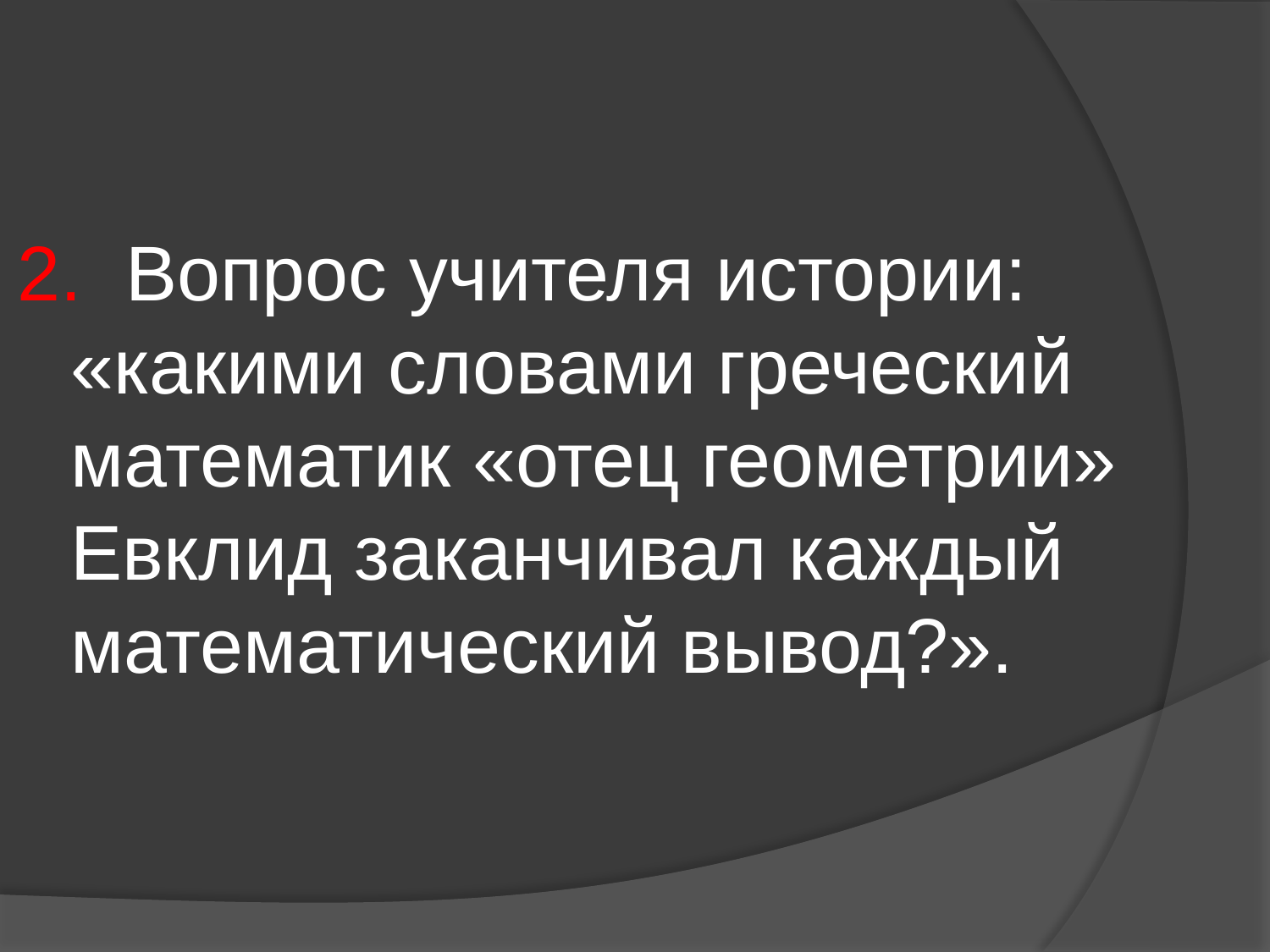

2.  Вопрос учителя истории: «какими словами греческий математик «отец геометрии» Евклид заканчивал каждый математический вывод?».